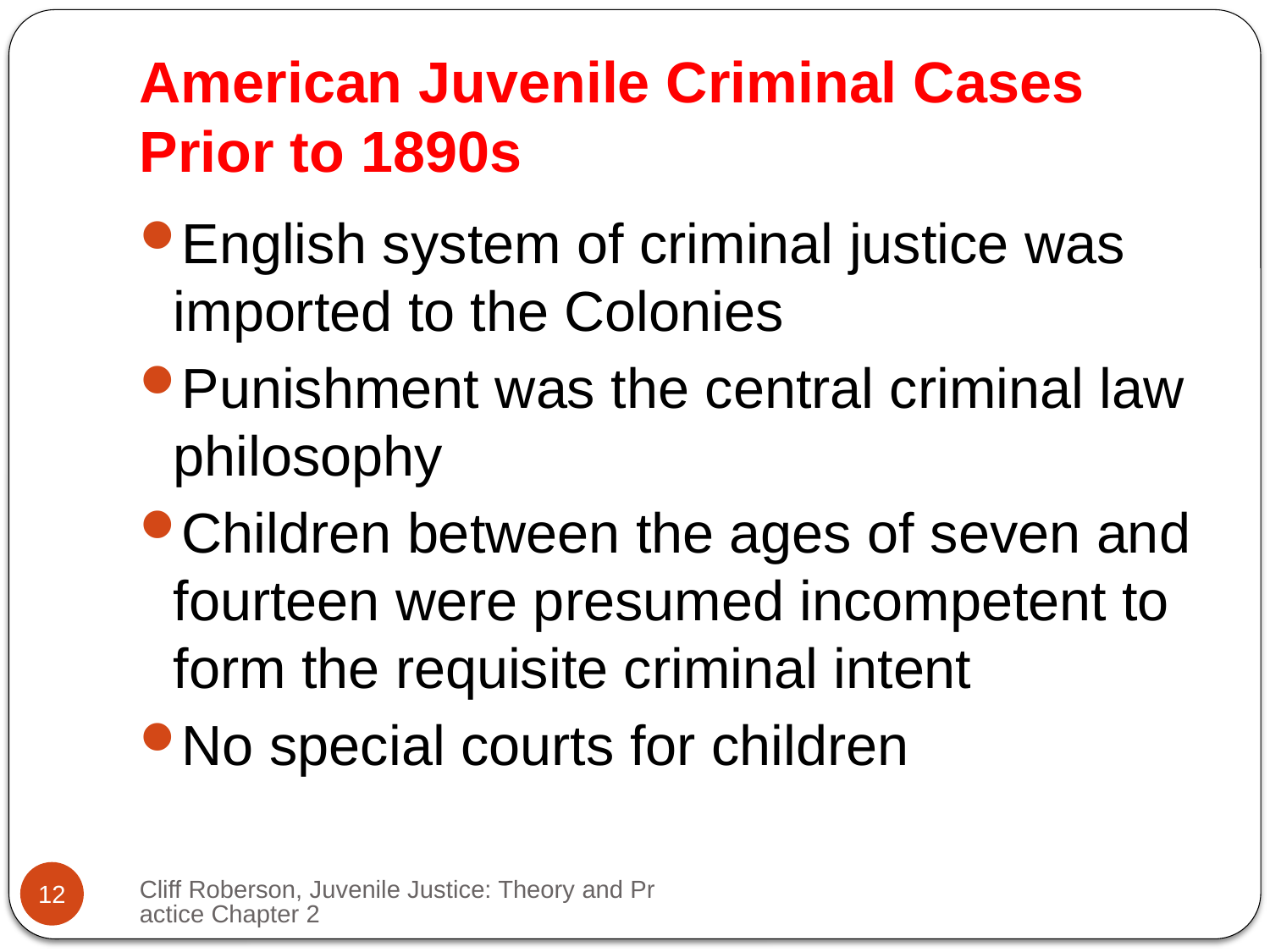

# American Juvenile Criminal Cases Prior to 1890s
English system of criminal justice was imported to the Colonies
Punishment was the central criminal law philosophy
Children between the ages of seven and fourteen were presumed incompetent to form the requisite criminal intent
No special courts for children
Cliff Roberson, Juvenile Justice: Theory and Practice Chapter 2
12